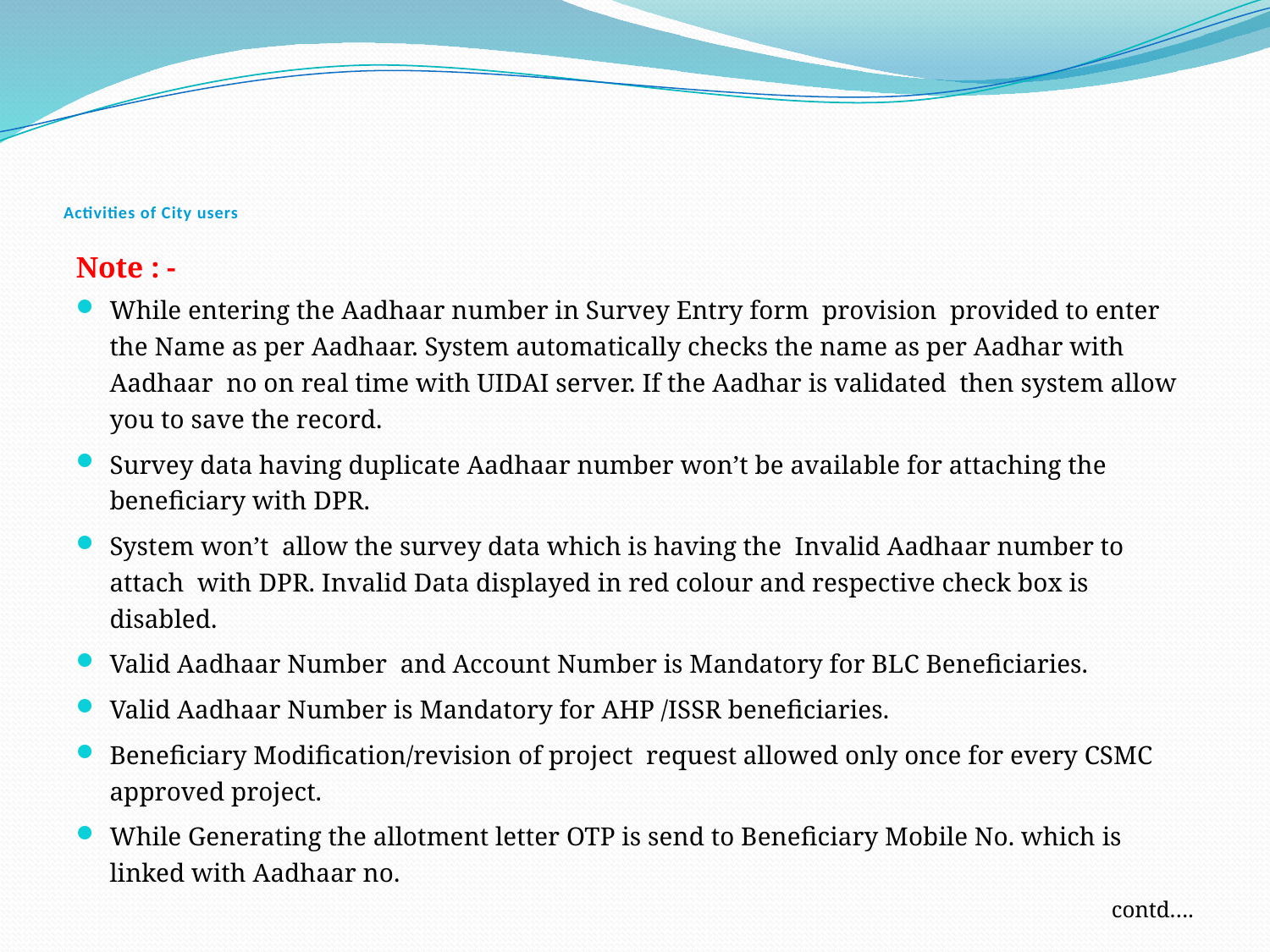

# Activities of City users
Note : -
While entering the Aadhaar number in Survey Entry form  provision  provided to enter  the Name as per Aadhaar. System automatically checks the name as per Aadhar with  Aadhaar  no on real time with UIDAI server. If the Aadhar is validated  then system allow you to save the record.
Survey data having duplicate Aadhaar number won’t be available for attaching the beneficiary with DPR.
System won’t  allow the survey data which is having the  Invalid Aadhaar number to attach  with DPR. Invalid Data displayed in red colour and respective check box is disabled.
Valid Aadhaar Number  and Account Number is Mandatory for BLC Beneficiaries.
Valid Aadhaar Number is Mandatory for AHP /ISSR beneficiaries.
Beneficiary Modification/revision of project  request allowed only once for every CSMC approved project.
While Generating the allotment letter OTP is send to Beneficiary Mobile No. which is linked with Aadhaar no.
                                                                                                       contd….